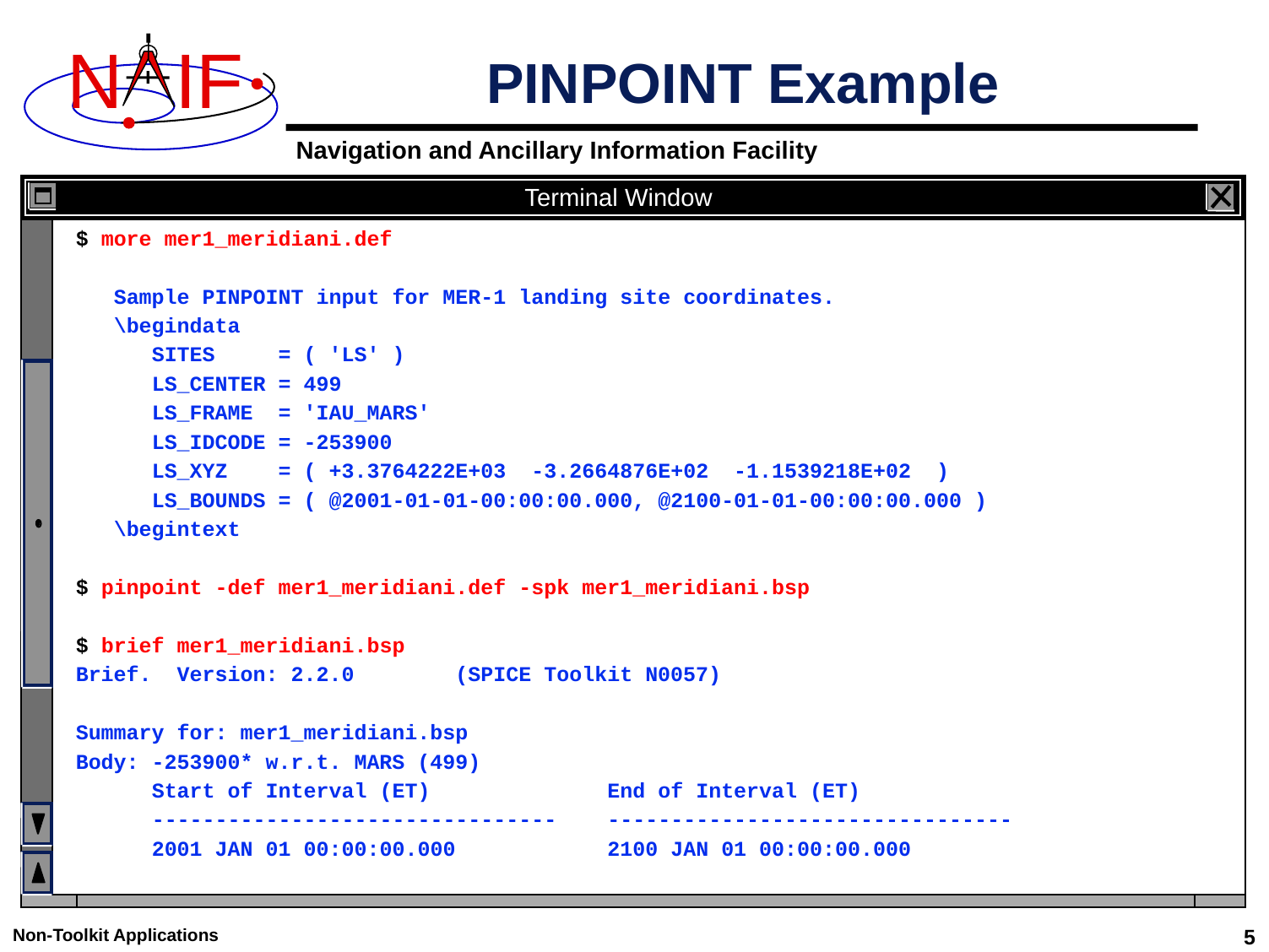

# PINPOINT Example

Terminal Window

$ more mer1_meridiani.def

   Sample PINPOINT input for MER-1 landing site coordinates.
   \begindata
      SITES     = ( 'LS' )
      LS_CENTER = 499
      LS_FRAME  = 'IAU_MARS'
      LS_IDCODE = -253900
      LS_XYZ    = ( +3.3764222E+03  -3.2664876E+02  -1.1539218E+02  )
      LS_BOUNDS = ( @2001-01-01-00:00:00.000, @2100-01-01-00:00:00.000 )
   \begintext

$ pinpoint -def mer1_meridiani.def -spk mer1_meridiani.bsp

$ brief mer1_meridiani.bsp
Brief.  Version: 2.2.0        (SPICE Toolkit N0057)

Summary for: mer1_meridiani.bsp
Body: -253900* w.r.t. MARS (499)
      Start of Interval (ET)              End of Interval (ET)
      --------------------------------    --------------------------------
      2001 JAN 01 00:00:00.000            2100 JAN 01 00:00:00.000
Non-Toolkit Applications
5